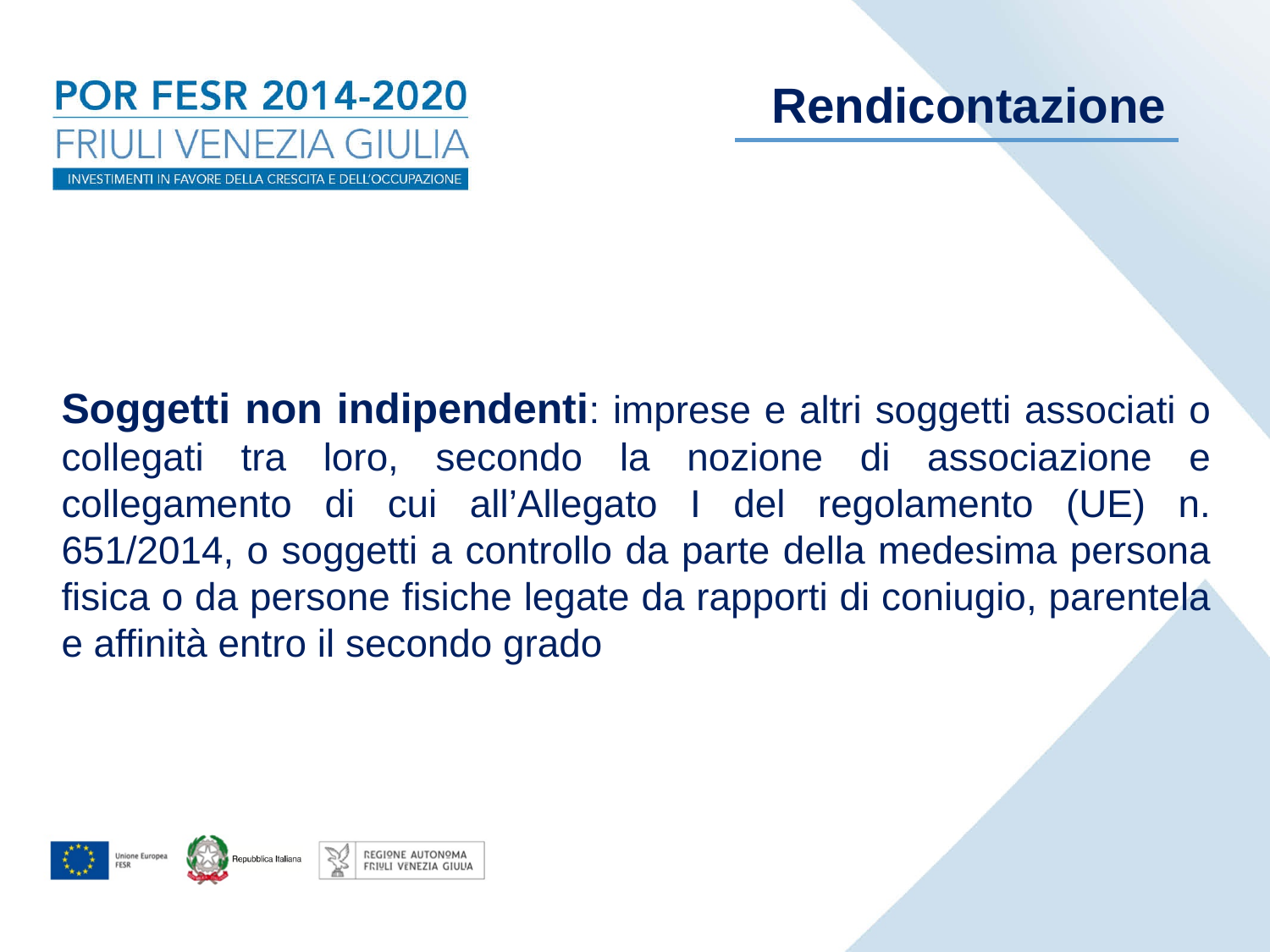

Rendicontazione
Soggetti non indipendenti: imprese e altri soggetti associati o collegati tra loro, secondo la nozione di associazione e collegamento di cui all’Allegato I del regolamento (UE) n. 651/2014, o soggetti a controllo da parte della medesima persona fisica o da persone fisiche legate da rapporti di coniugio, parentela e affinità entro il secondo grado